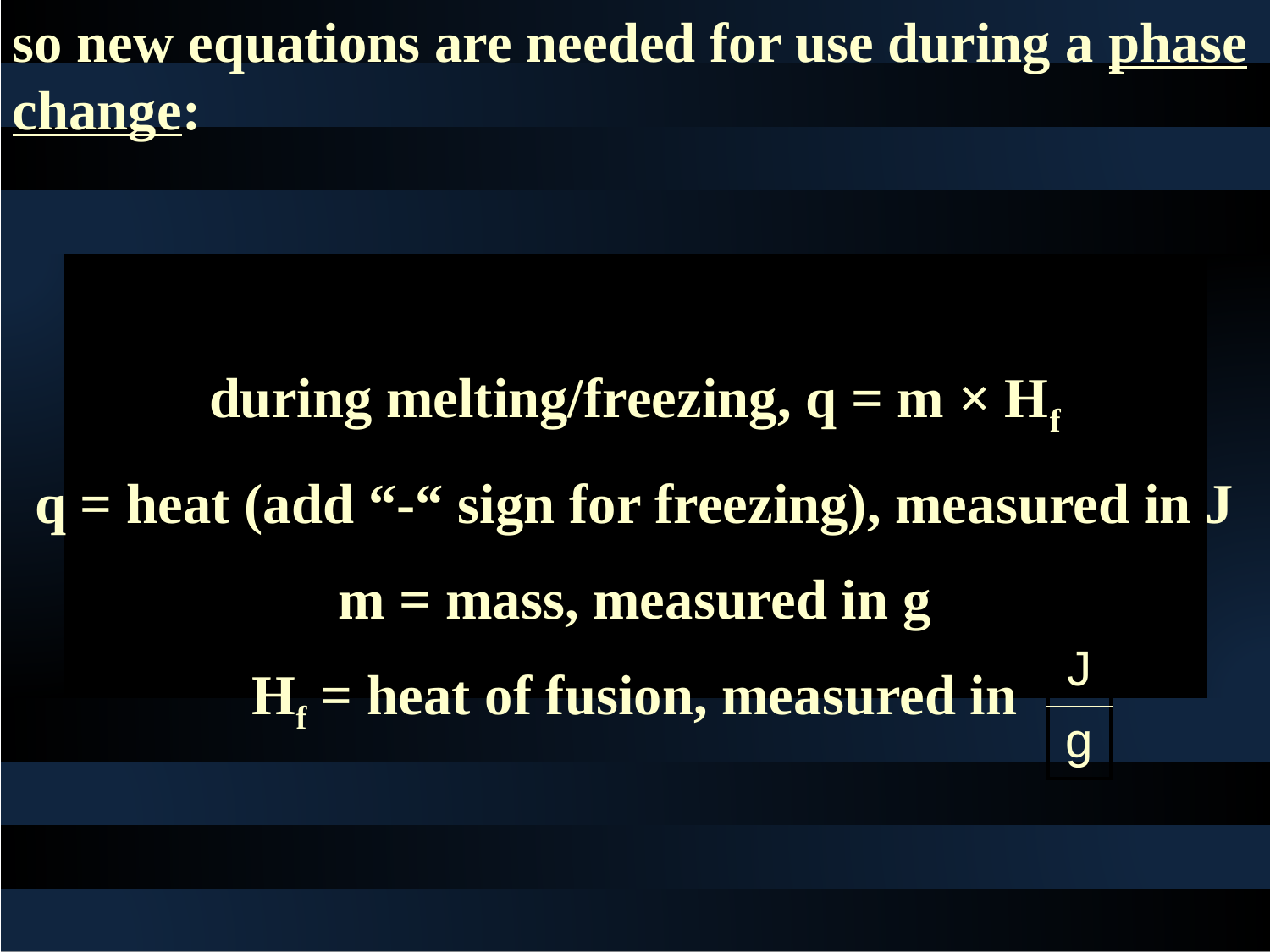

so new equations are needed for use during a phase change:

during melting/freezing, q = m × Hf
q = heat (add “-“ sign for freezing), measured in J
m = mass, measured in g
Hf = heat of fusion, measured in
| J |
| --- |
| g |